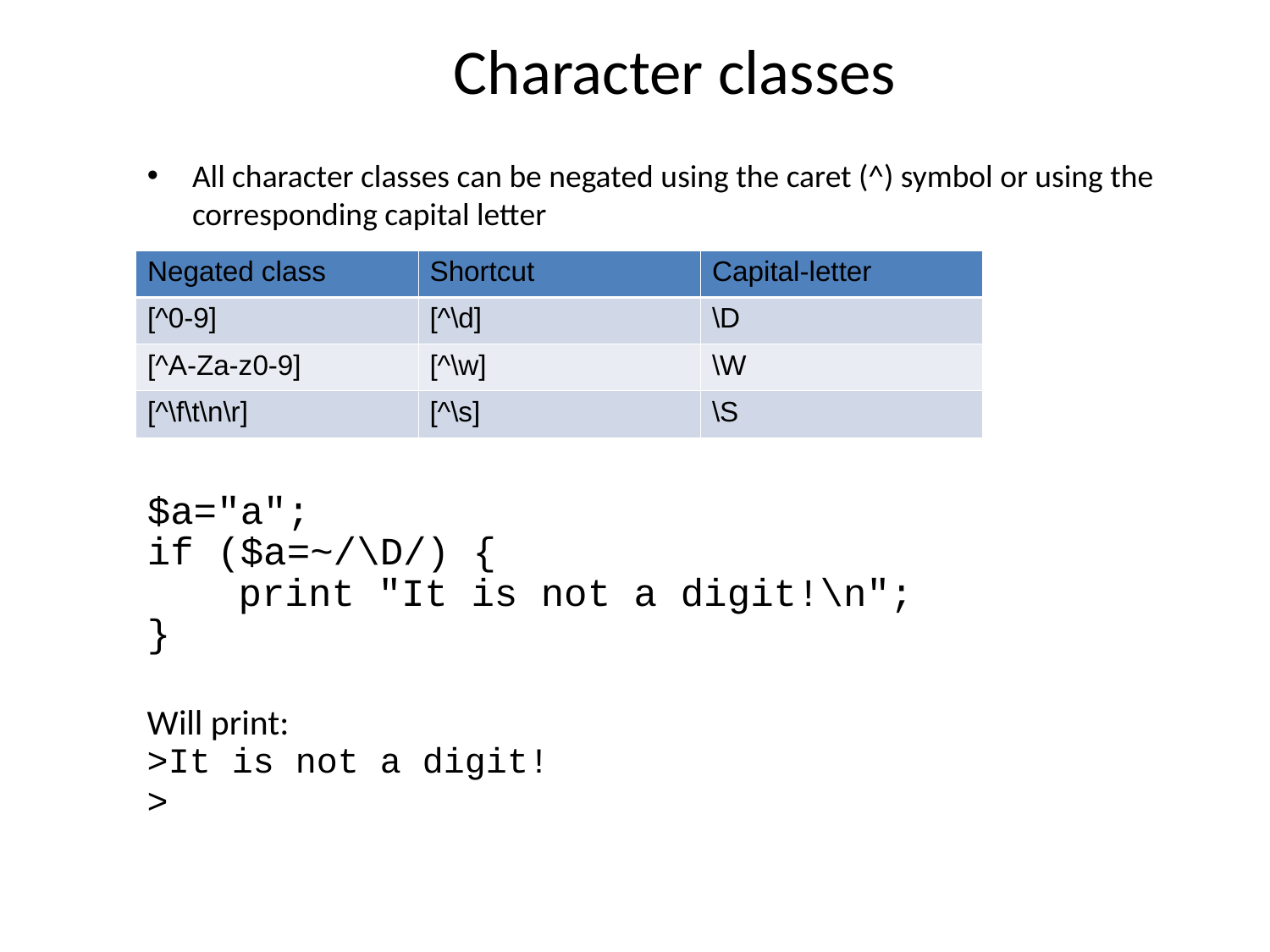

Character classes

All character classes can be negated using the caret (^) symbol or using the corresponding capital letter
| Negated class | Shortcut | Capital-letter |
| --- | --- | --- |
| [^0-9] | [^\d] | \D |
| [^A-Za-z0-9] | [^\w] | \W |
| [^\f\t\n\r] | [^\s] | \S |
$a="a";
if ($a=~/\D/) {
	print "It is not a digit!\n";
}
Will print:
>It is not a digit!
>